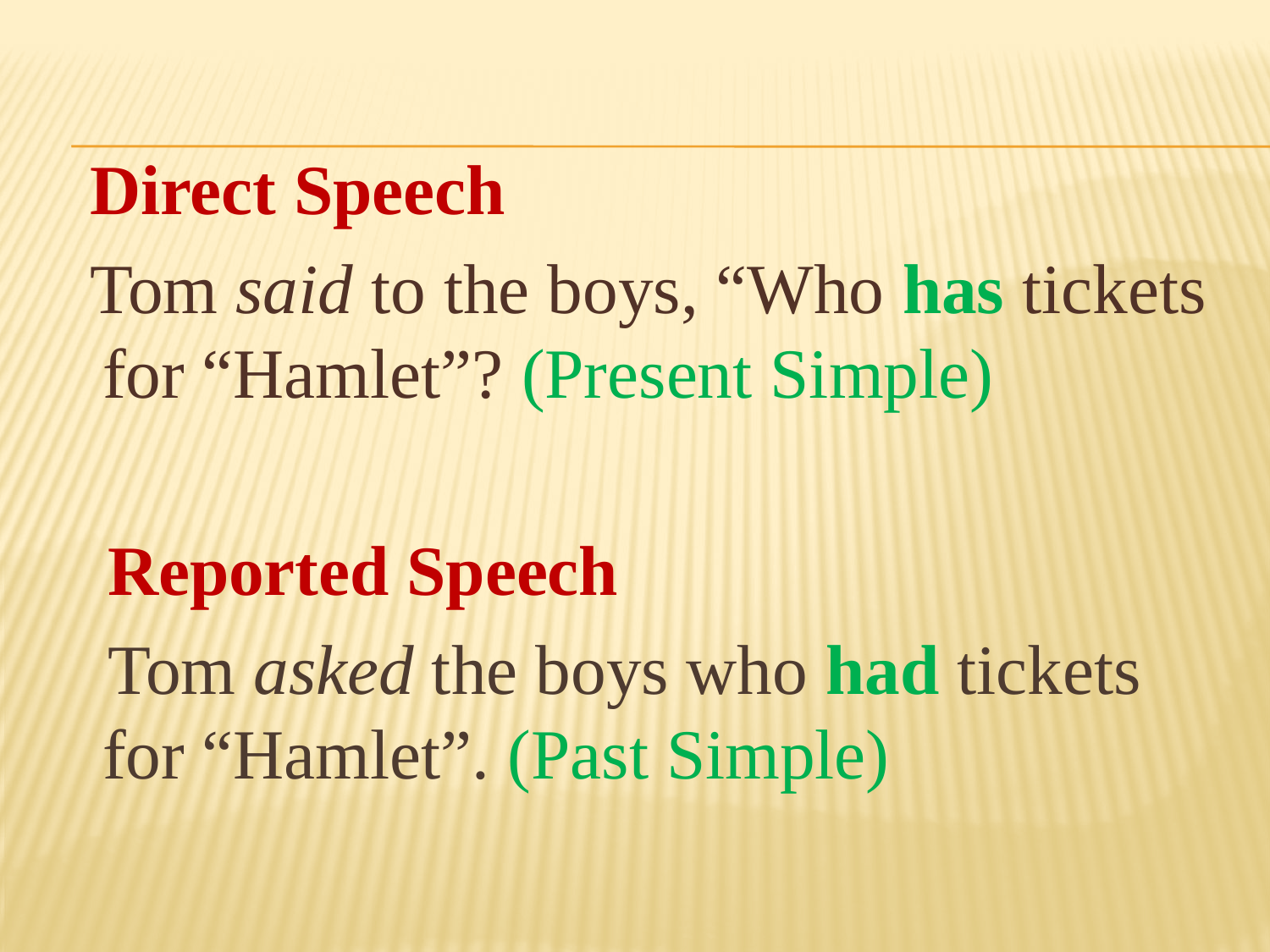

Direct Speech
  Tom said to the boys, “Who has tickets for “Hamlet”? (Present Simple)

   Reported Speech
   Tom asked the boys who had tickets for “Hamlet”. (Past Simple)

#